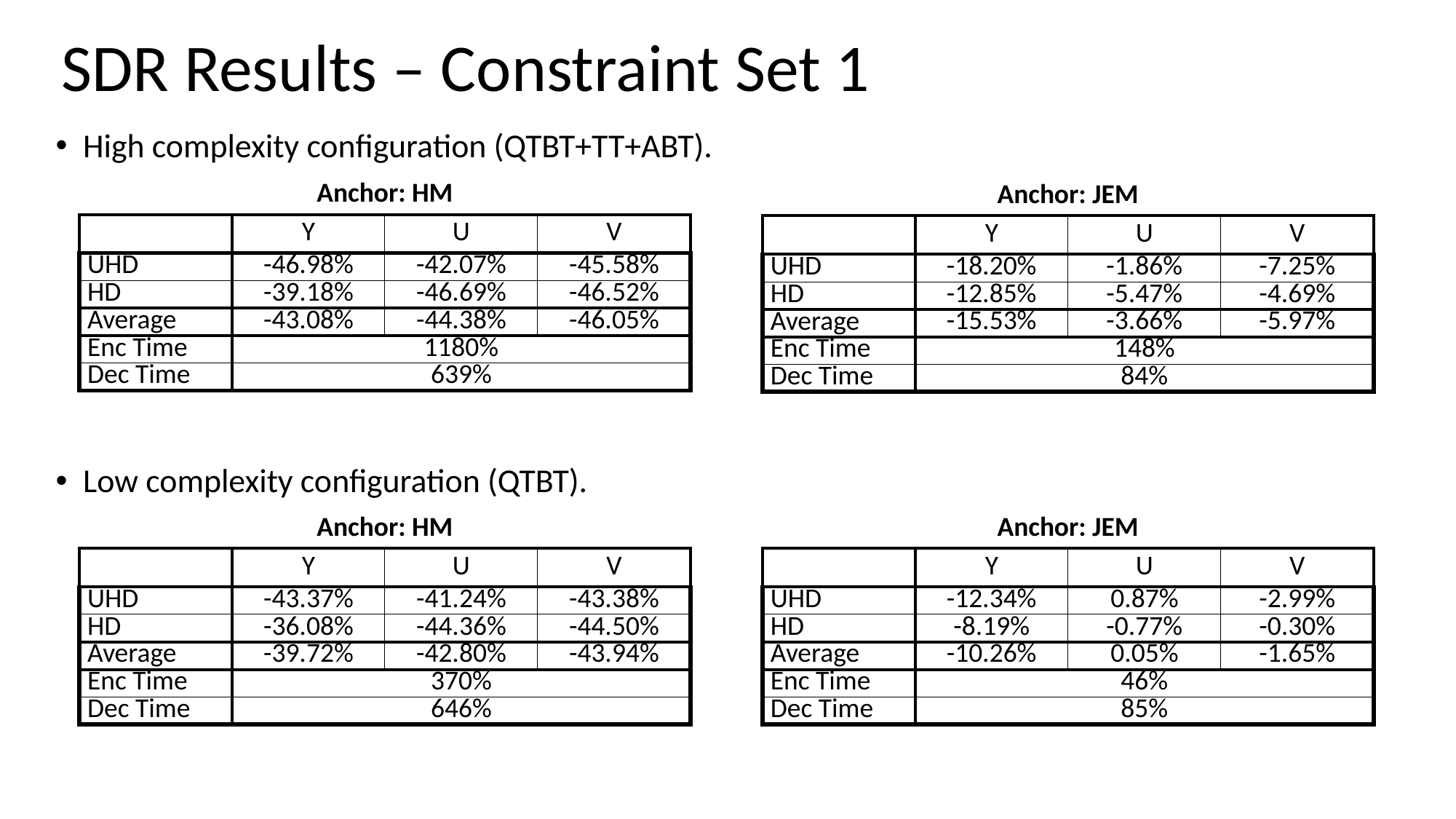

# SDR Results – Constraint Set 1
High complexity configuration (QTBT+TT+ABT).
| Anchor: HM |  |  |  |
| --- | --- | --- | --- |
|  | Y | U | V |
| UHD | -46.98% | -42.07% | -45.58% |
| HD | -39.18% | -46.69% | -46.52% |
| Average | -43.08% | -44.38% | -46.05% |
| Enc Time | 1180% |  |  |
| Dec Time | 639% |  |  |
| Anchor: JEM |  |  |  |
| --- | --- | --- | --- |
|  | Y | U | V |
| UHD | -18.20% | -1.86% | -7.25% |
| HD | -12.85% | -5.47% | -4.69% |
| Average | -15.53% | -3.66% | -5.97% |
| Enc Time | 148% |  |  |
| Dec Time | 84% |  |  |
Low complexity configuration (QTBT).
| Anchor: HM |  |  |  |
| --- | --- | --- | --- |
|  | Y | U | V |
| UHD | -43.37% | -41.24% | -43.38% |
| HD | -36.08% | -44.36% | -44.50% |
| Average | -39.72% | -42.80% | -43.94% |
| Enc Time | 370% |  |  |
| Dec Time | 646% |  |  |
| Anchor: JEM |  |  |  |
| --- | --- | --- | --- |
|  | Y | U | V |
| UHD | -12.34% | 0.87% | -2.99% |
| HD | -8.19% | -0.77% | -0.30% |
| Average | -10.26% | 0.05% | -1.65% |
| Enc Time | 46% |  |  |
| Dec Time | 85% |  |  |